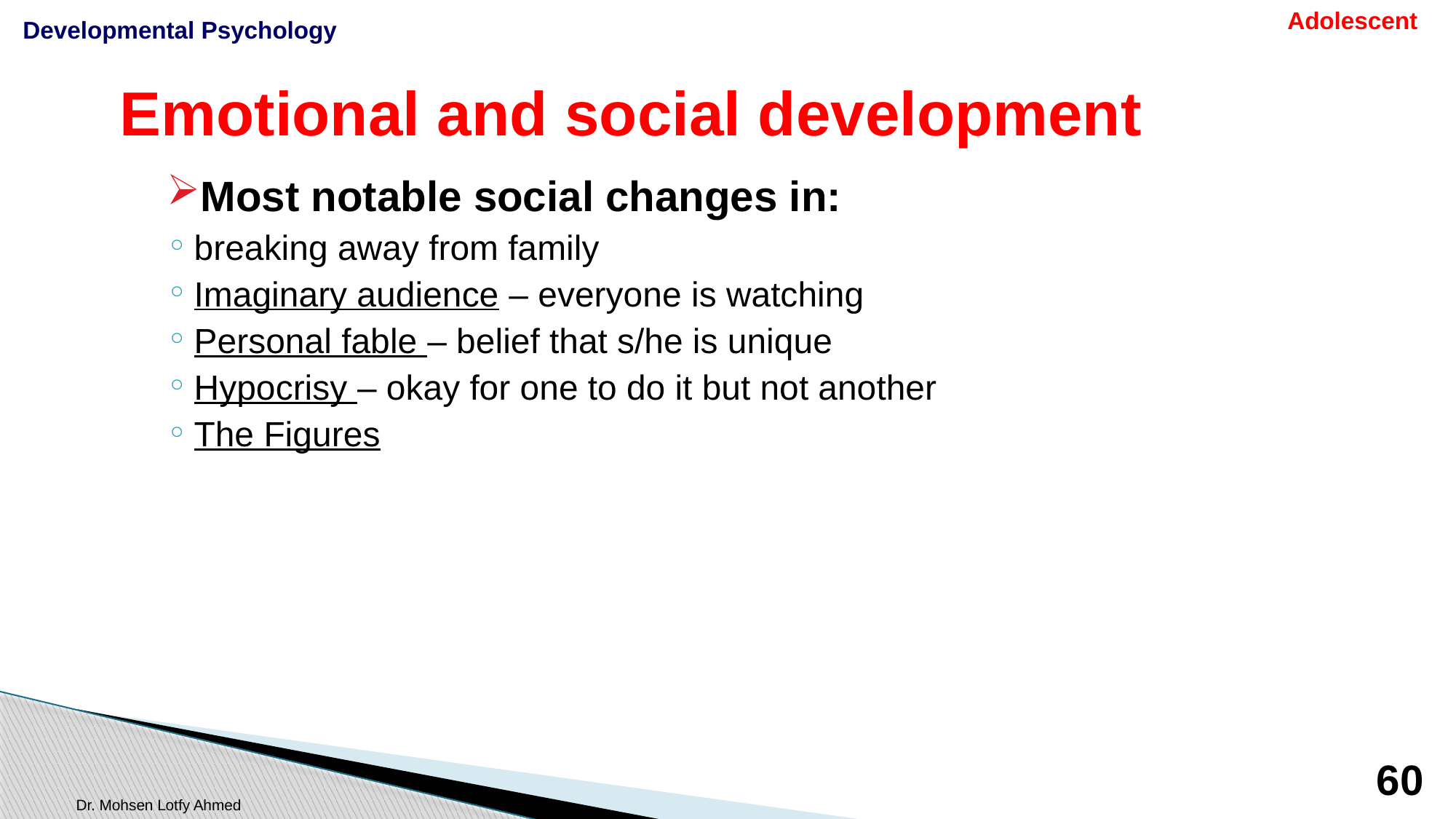

Adolescent
Developmental Psychology
# Emotional and social development
Most notable social changes in:
breaking away from family
Imaginary audience – everyone is watching
Personal fable – belief that s/he is unique
Hypocrisy – okay for one to do it but not another
The Figures

60
Dr. Mohsen Lotfy Ahmed